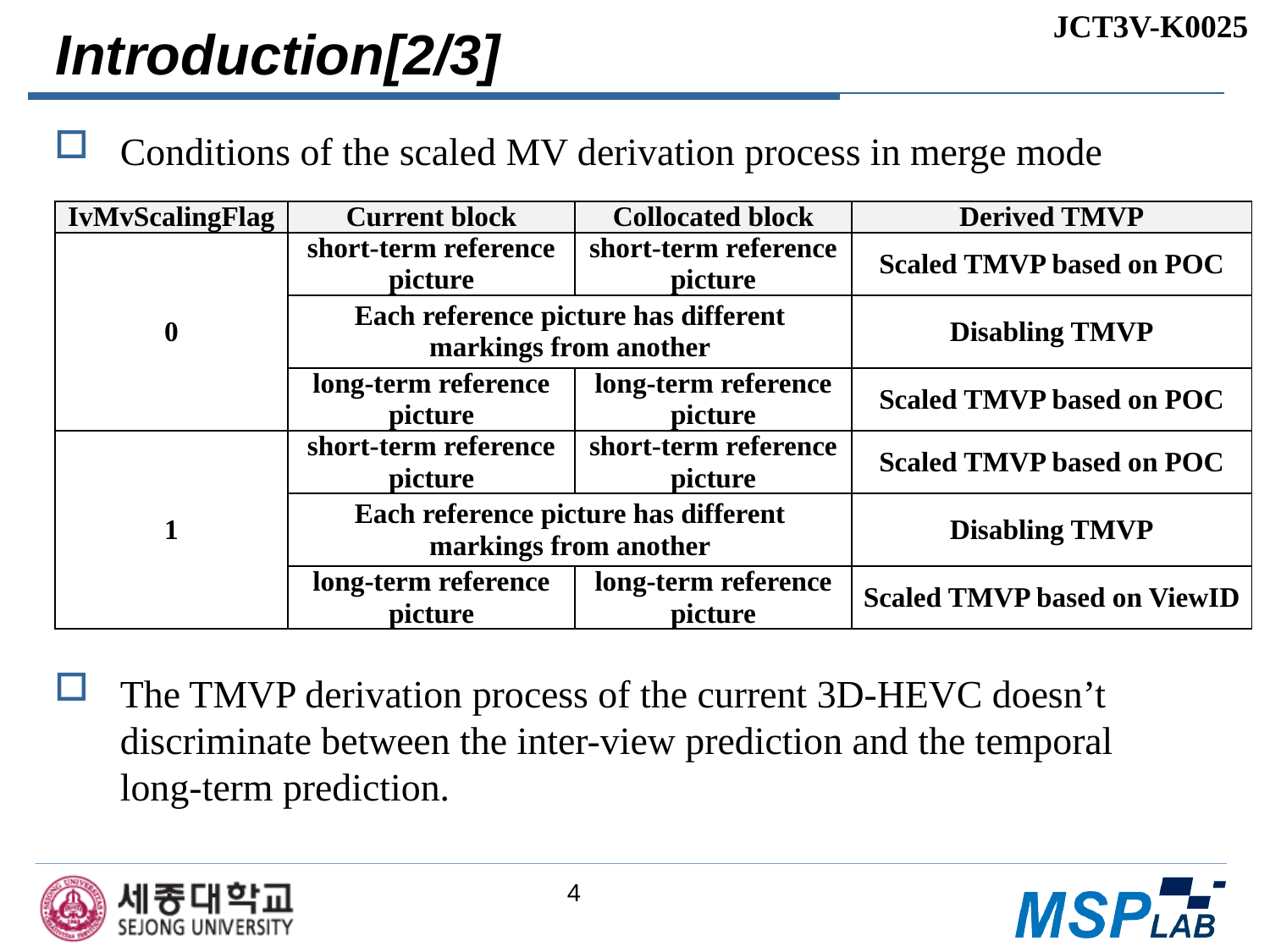

# Introduction[2/3]
Conditions of the scaled MV derivation process in merge mode

The TMVP derivation process of the current 3D-HEVC doesn’t discriminate between the inter-view prediction and the temporal long-term prediction.

| IvMvScalingFlag | Current block | Collocated block | Derived TMVP |
| --- | --- | --- | --- |
| 0 | short-term reference picture | short-term reference picture | Scaled TMVP based on POC |
|  | Each reference picture has different markings from another |  | Disabling TMVP |
|  | long-term reference picture | long-term reference picture | Scaled TMVP based on POC |
| 1 | short-term reference picture | short-term reference picture | Scaled TMVP based on POC |
|  | Each reference picture has different markings from another |  | Disabling TMVP |
|  | long-term reference picture | long-term reference picture | Scaled TMVP based on ViewID |